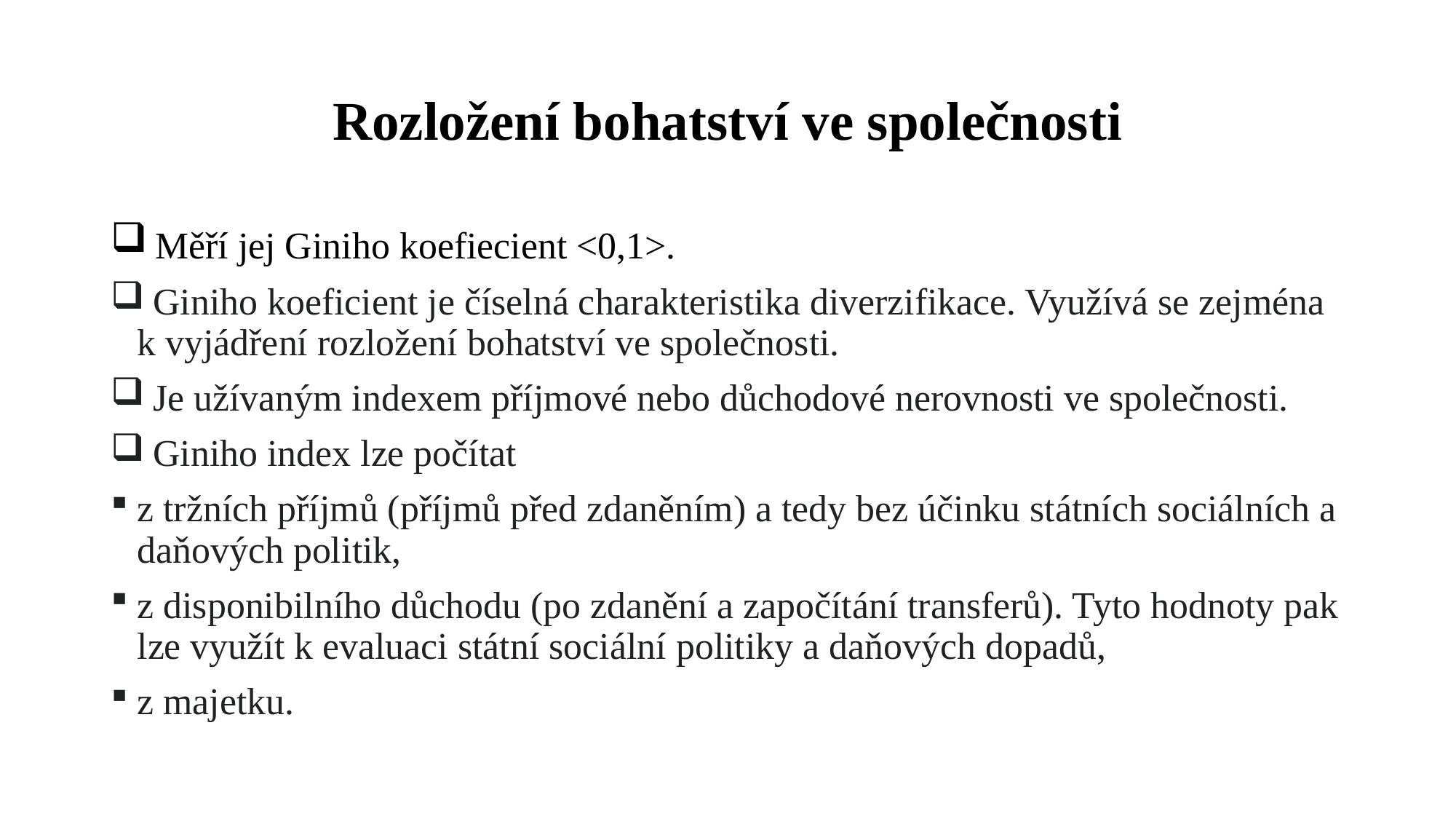

# Rozložení bohatství ve společnosti
 Měří jej Giniho koefiecient <0,1>.
 Giniho koeficient je číselná charakteristika diverzifikace. Využívá se zejména k vyjádření rozložení bohatství ve společnosti.
 Je užívaným indexem příjmové nebo důchodové nerovnosti ve společnosti.
 Giniho index lze počítat
z tržních příjmů (příjmů před zdaněním) a tedy bez účinku státních sociálních a daňových politik,
z disponibilního důchodu (po zdanění a započítání transferů). Tyto hodnoty pak lze využít k evaluaci státní sociální politiky a daňových dopadů,
z majetku.